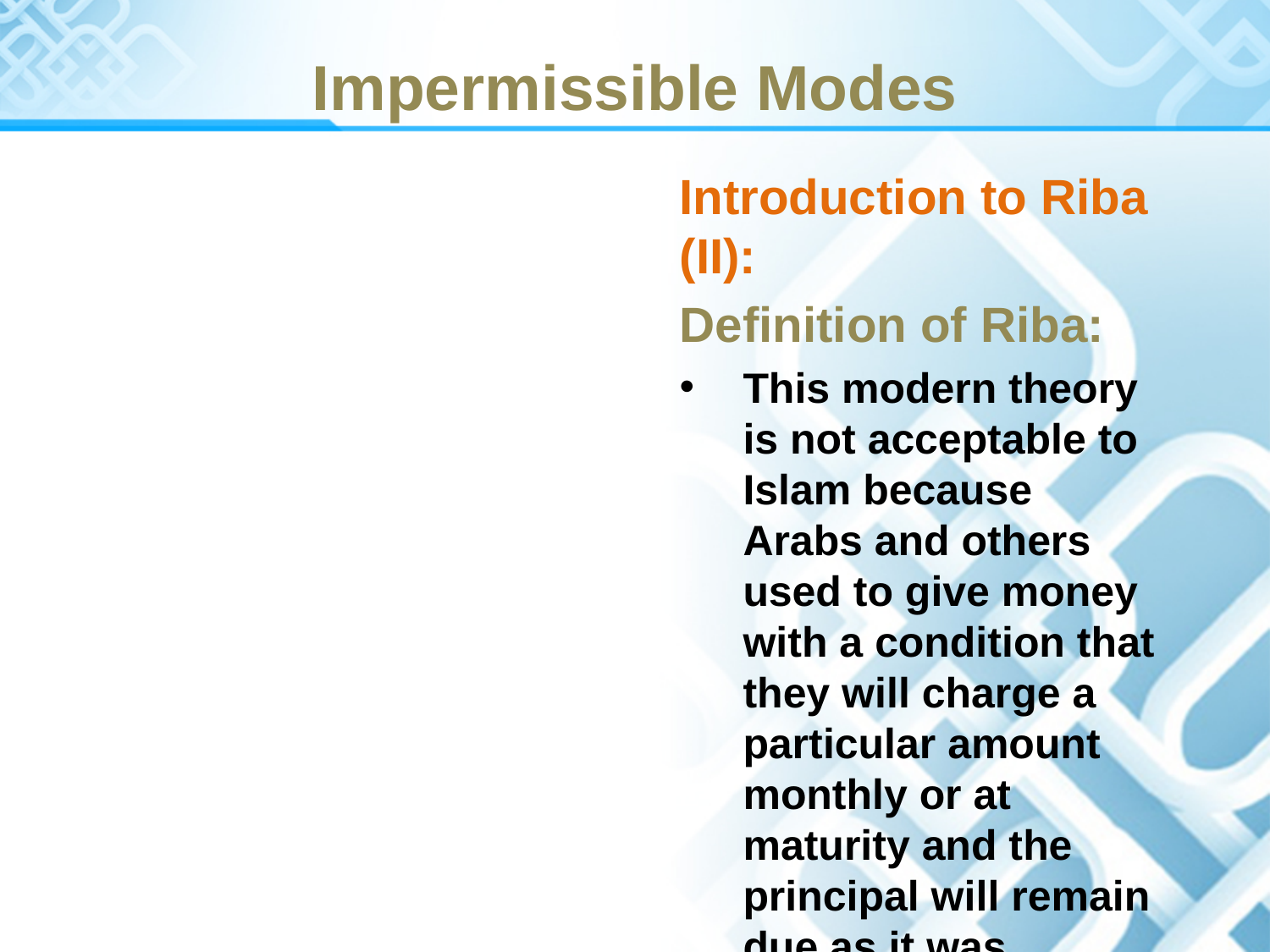

Impermissible Modes
Introduction to Riba (II):
Definition of Riba:
This modern theory is not acceptable to Islam because Arabs and others used to give money with a condition that they will charge a particular amount monthly or at maturity and the principal will remain due as it was.